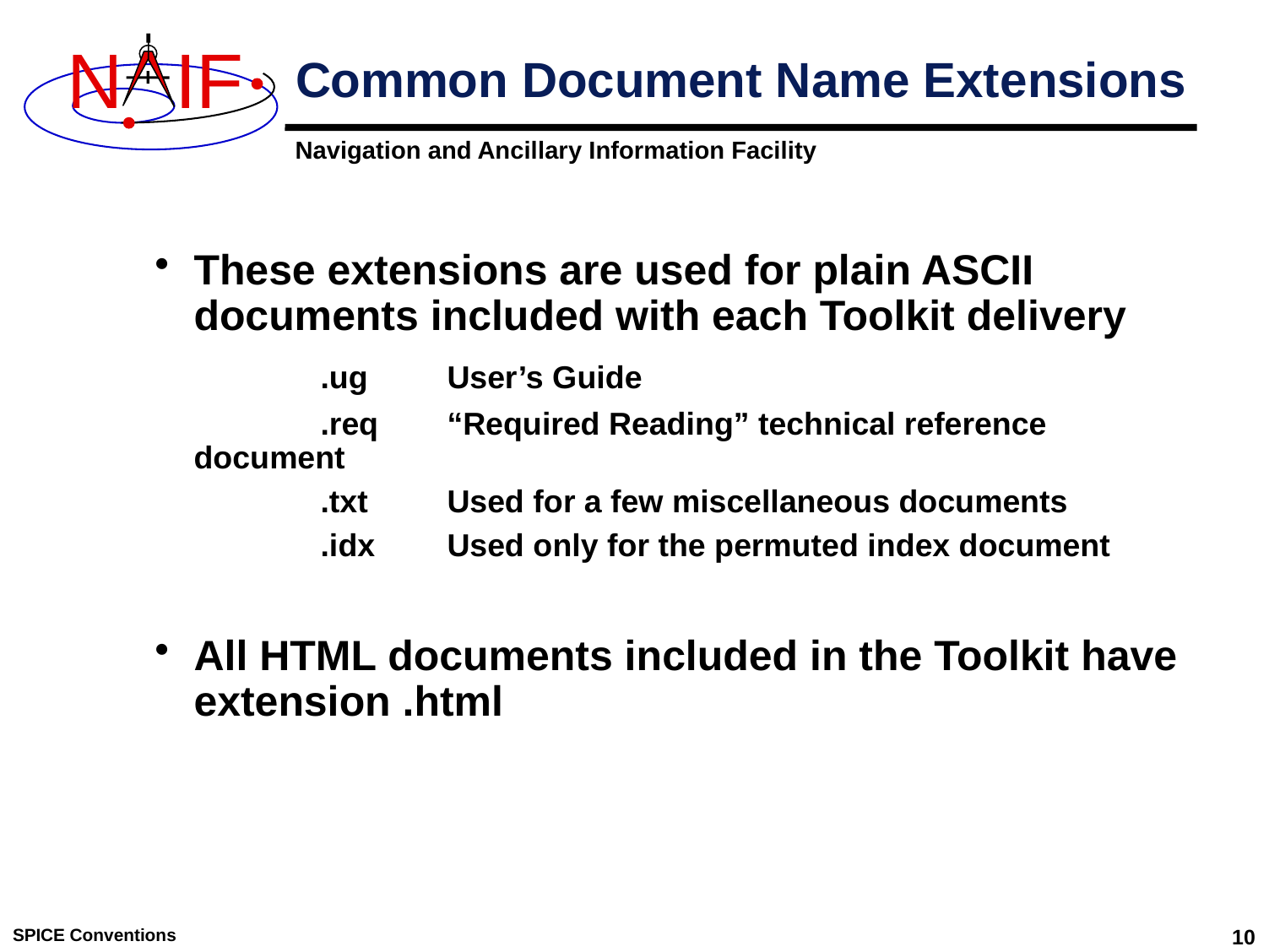

# Common Document Name Extensions
These extensions are used for plain ASCII documents included with each Toolkit delivery
		.ug	User’s Guide
     	.req	“Required Reading” technical reference document
	 	.txt	Used for a few miscellaneous documents
		.idx	Used only for the permuted index document

All HTML documents included in the Toolkit have extension .html
SPICE Conventions
10